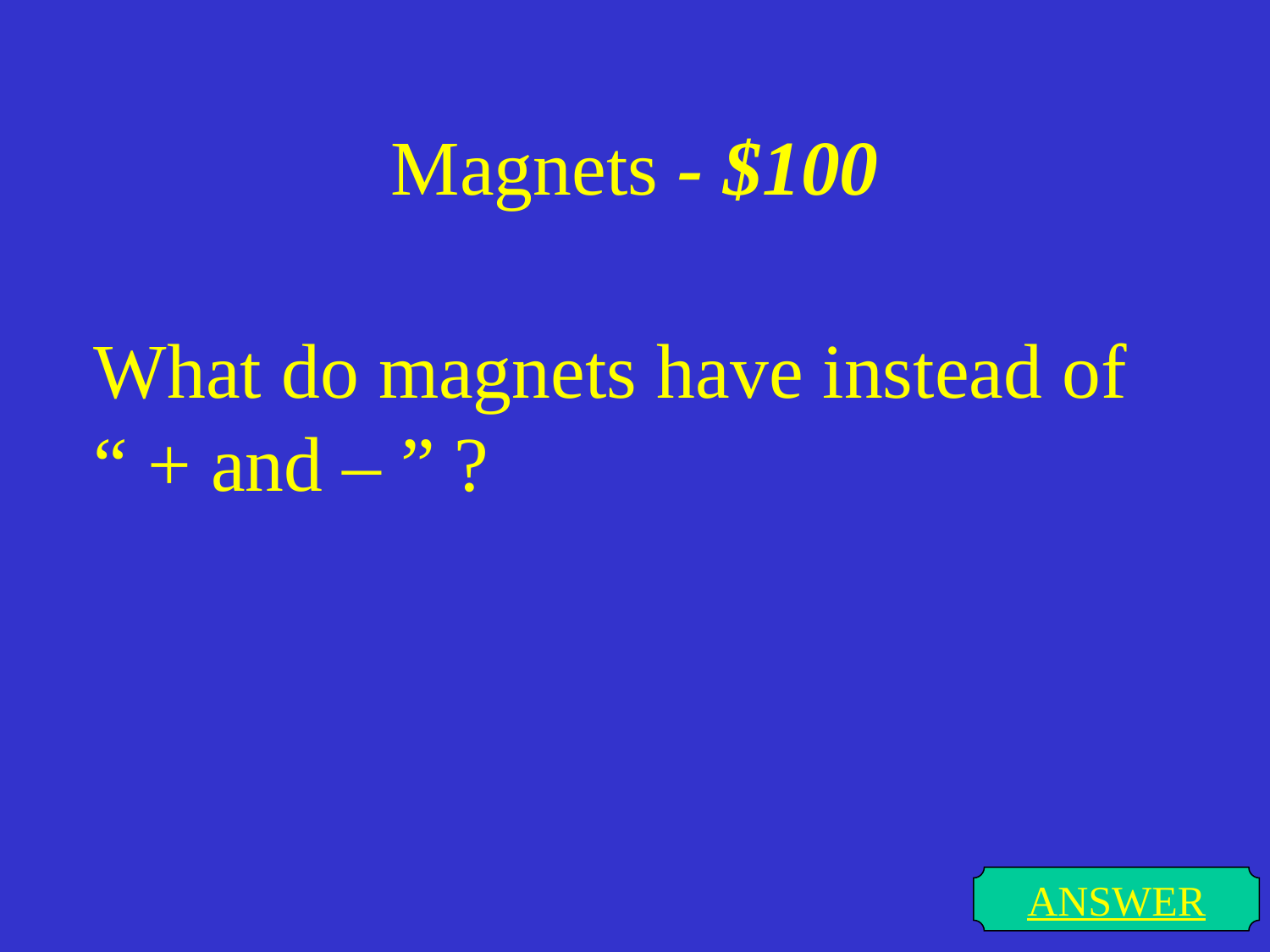

# Magnets - $100
What do magnets have instead of “ + and – ” ?

ANSWER